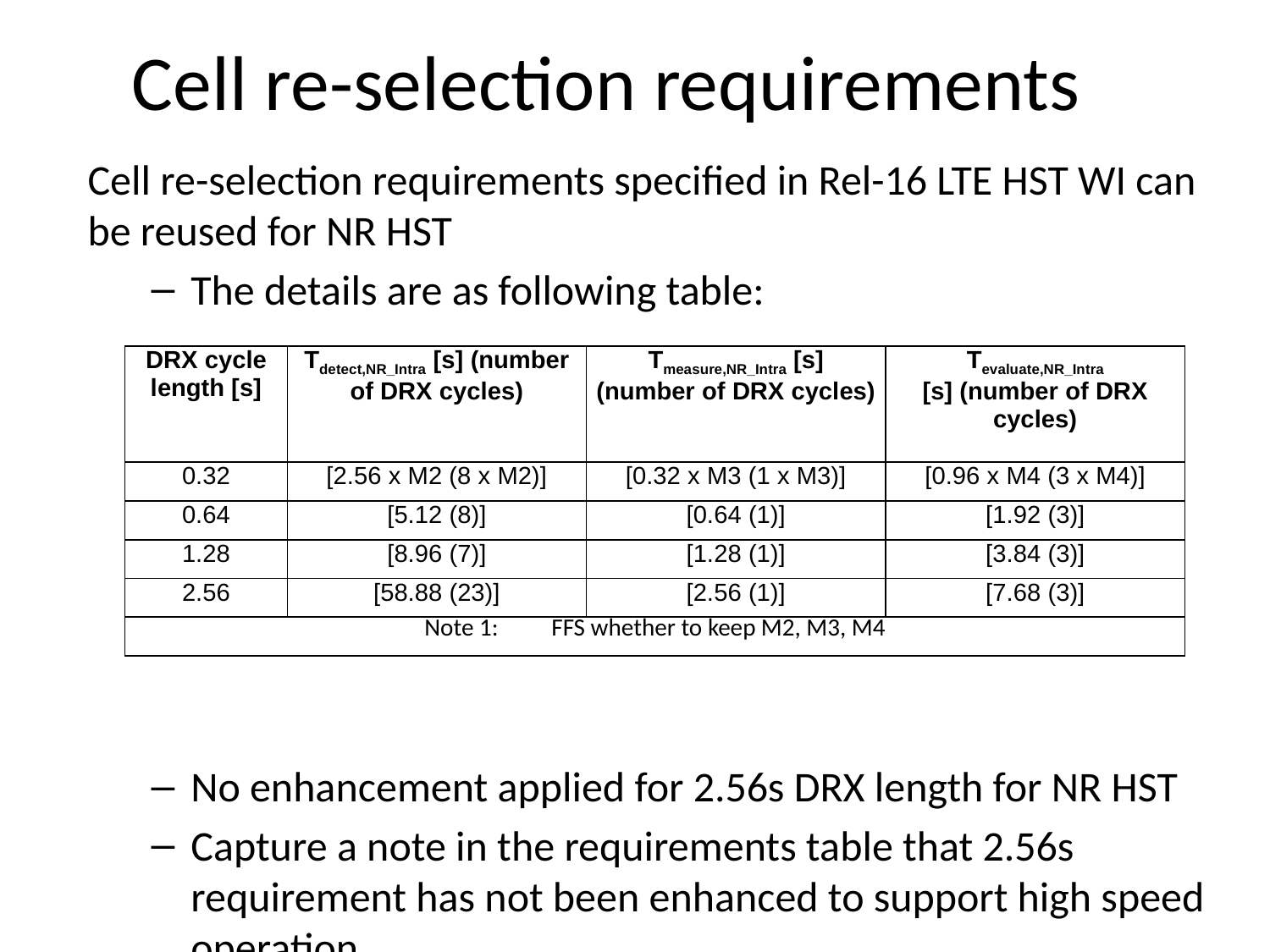

# Cell re-selection requirements
Cell re-selection requirements specified in Rel-16 LTE HST WI can be reused for NR HST
The details are as following table:

No enhancement applied for 2.56s DRX length for NR HST
Capture a note in the requirements table that 2.56s requirement has not been enhanced to support high speed operation.

| DRX cycle length [s] | Tdetect,NR\_Intra [s] (number of DRX cycles) | Tmeasure,NR\_Intra [s] (number of DRX cycles) | Tevaluate,NR\_Intra [s] (number of DRX cycles) |
| --- | --- | --- | --- |
| 0.32 | [2.56 x M2 (8 x M2)] | [0.32 x M3 (1 x M3)] | [0.96 x M4 (3 x M4)] |
| 0.64 | [5.12 (8)] | [0.64 (1)] | [1.92 (3)] |
| 1.28 | [8.96 (7)] | [1.28 (1)] | [3.84 (3)] |
| 2.56 | [58.88 (23)] | [2.56 (1)] | [7.68 (3)] |
| Note 1: FFS whether to keep M2, M3, M4 |  |  |  |